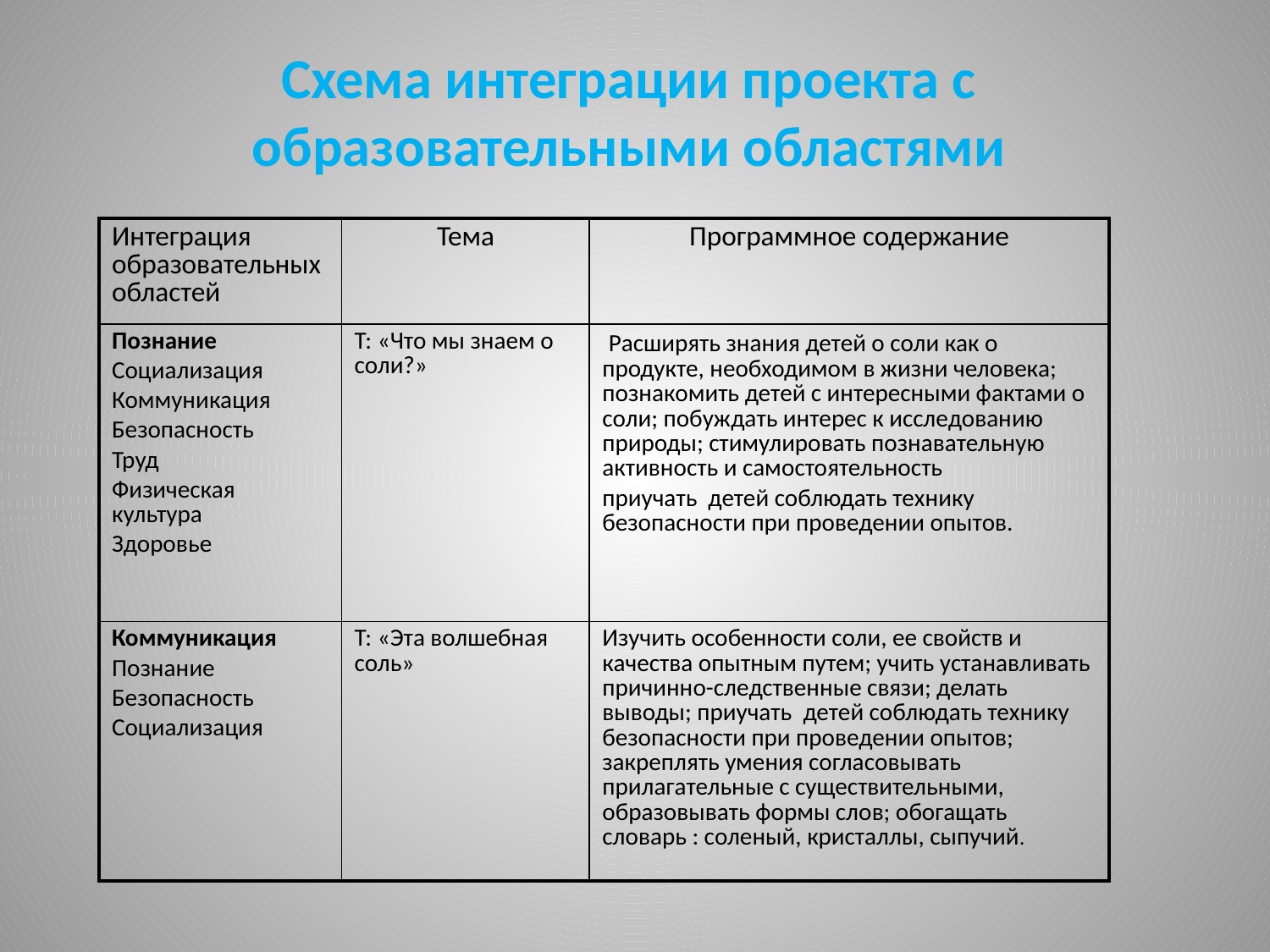

# Схема интеграции проекта с образовательными областями
| Интеграция образовательных областей | Тема | Программное содержание |
| --- | --- | --- |
| Познание Социализация Коммуникация Безопасность Труд Физическая культура Здоровье | Т: «Что мы знаем о соли?» | Расширять знания детей о соли как о продукте, необходимом в жизни человека; познакомить детей с интересными фактами о соли; побуждать интерес к исследованию природы; стимулировать познавательную активность и самостоятельность приучать детей соблюдать технику безопасности при проведении опытов. |
| Коммуникация Познание Безопасность Социализация | Т: «Эта волшебная соль» | Изучить особенности соли, ее свойств и качества опытным путем; учить устанавливать причинно-следственные связи; делать выводы; приучать детей соблюдать технику безопасности при проведении опытов; закреплять умения согласовывать прилагательные с существительными, образовывать формы слов; обогащать словарь : соленый, кристаллы, сыпучий. |